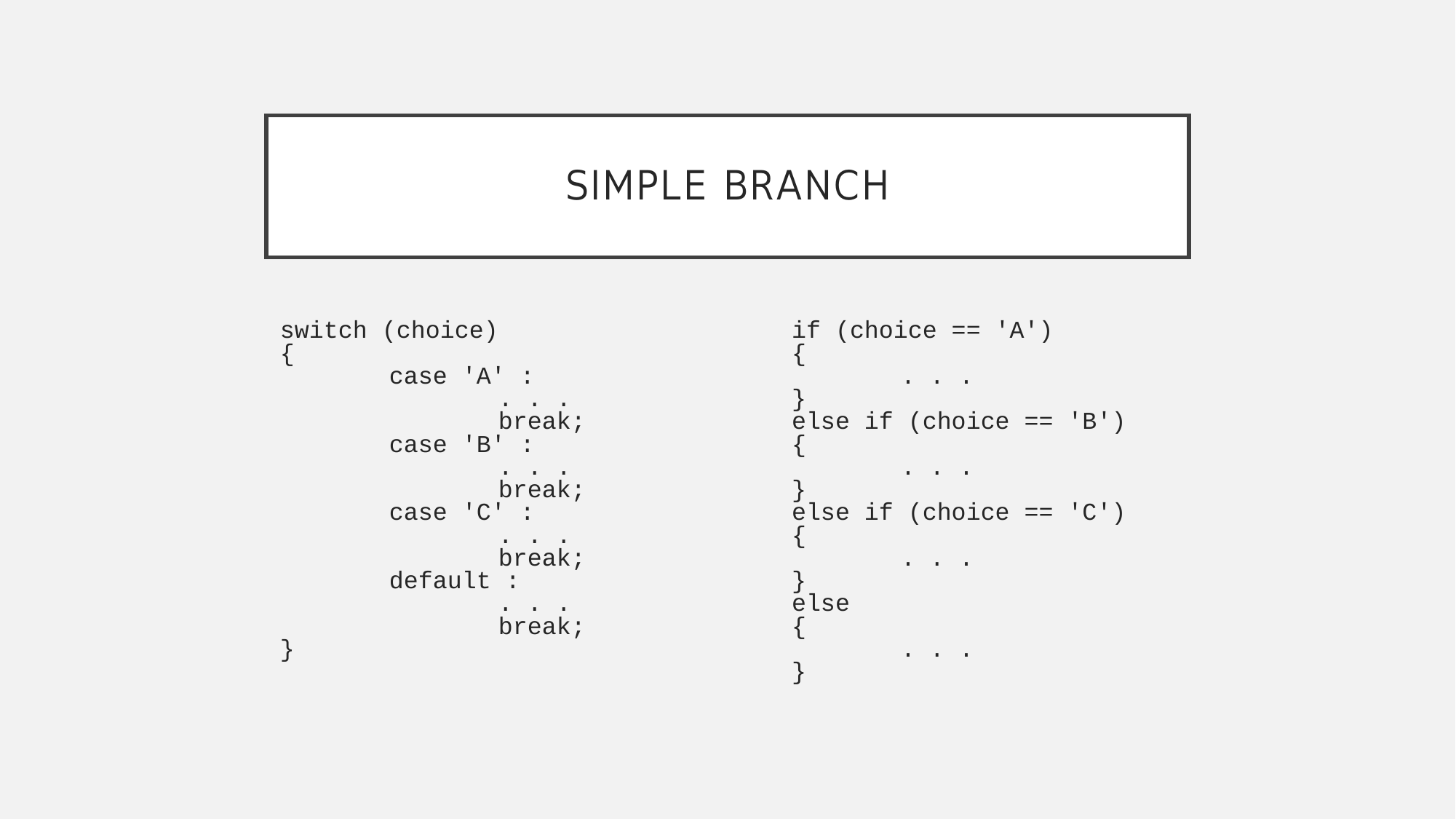

# Simple Branch
switch (choice)
{
	case 'A' :
		. . .
		break;
	case 'B' :
		. . .
		break;
	case 'C' :
		. . .
		break;
	default :
		. . .
		break;
}
if (choice == 'A')
{
	. . .
}
else if (choice == 'B')
{
	. . .
}
else if (choice == 'C')
{
	. . .
}
else
{
	. . .
}